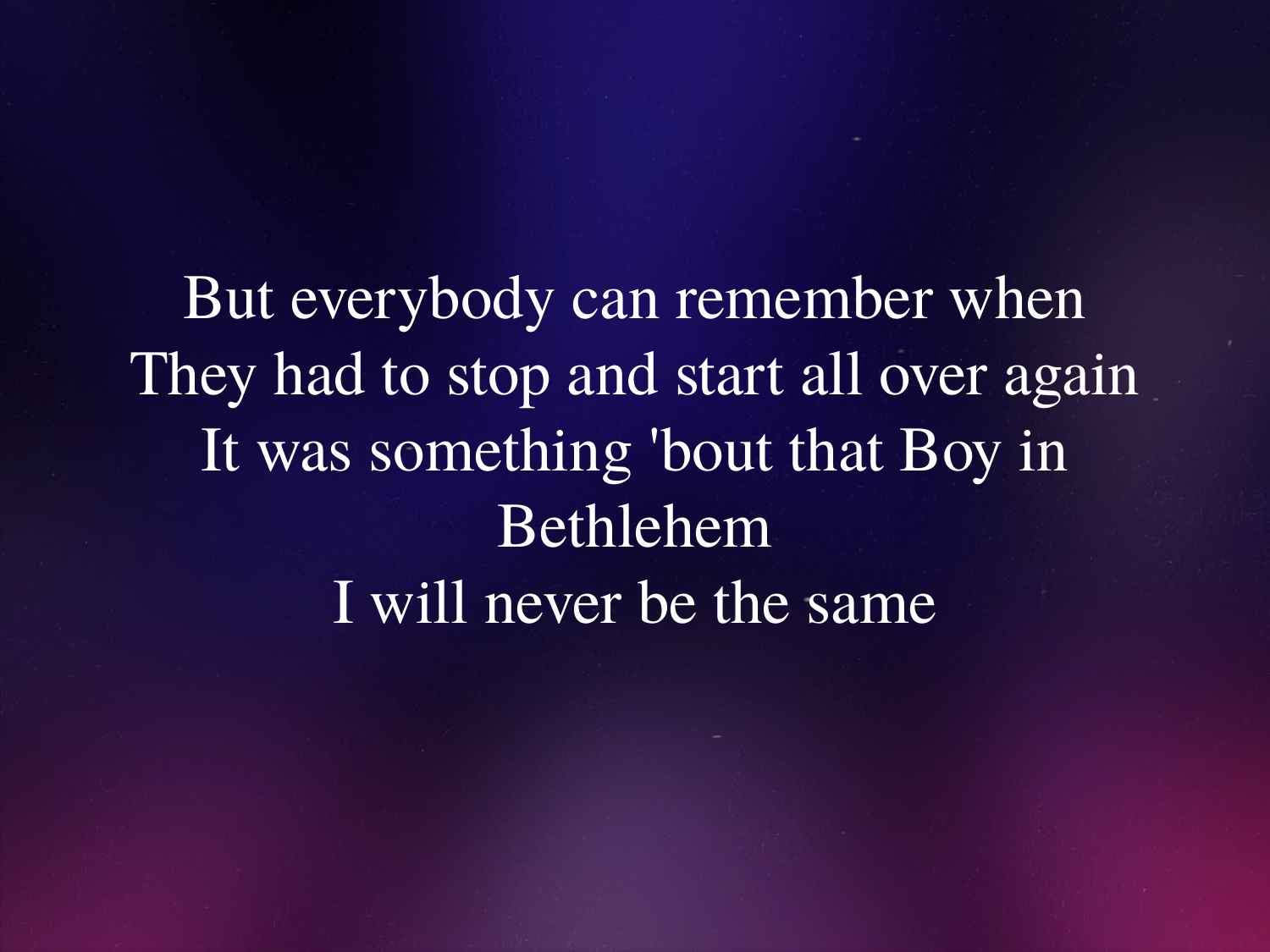

# But everybody can remember when They had to stop and start all over again It was something 'bout that Boy in Bethlehem I will never be the same